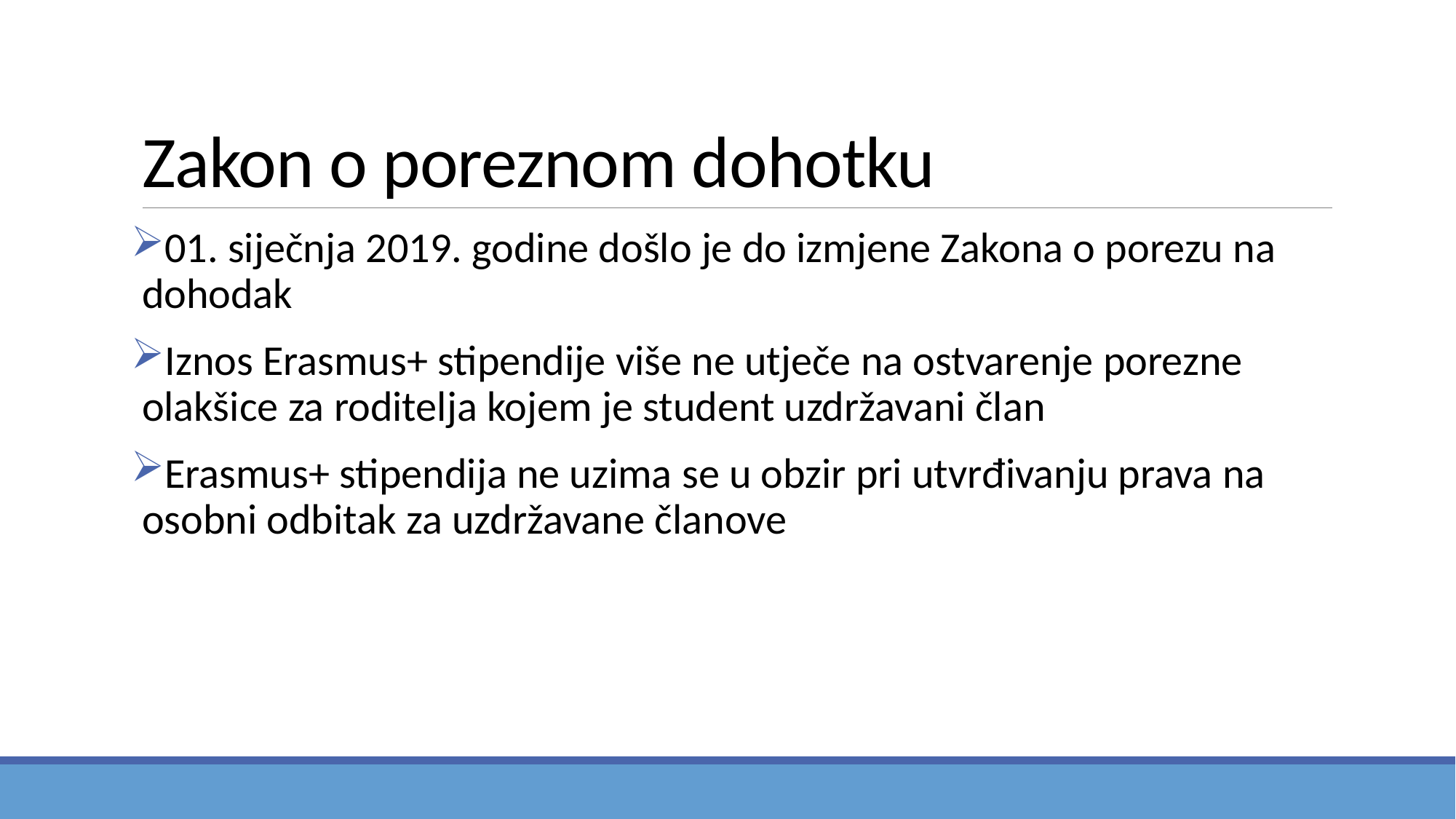

# Zakon o poreznom dohotku
01. siječnja 2019. godine došlo je do izmjene Zakona o porezu na dohodak
Iznos Erasmus+ stipendije više ne utječe na ostvarenje porezne olakšice za roditelja kojem je student uzdržavani član
Erasmus+ stipendija ne uzima se u obzir pri utvrđivanju prava na osobni odbitak za uzdržavane članove